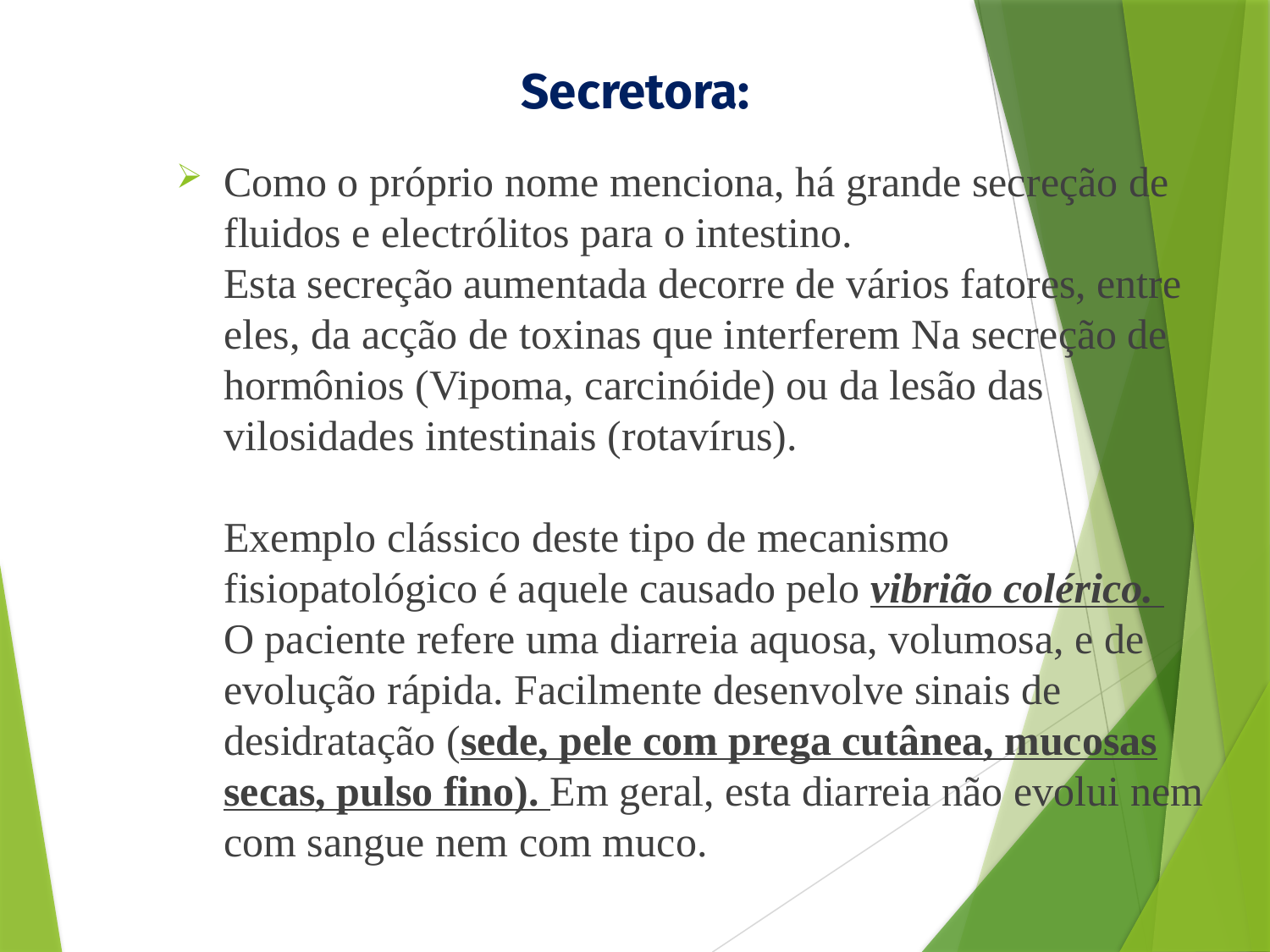

# Secretora:
Como o próprio nome menciona, há grande secreção de fluidos e electrólitos para o intestino.
Esta secreção aumentada decorre de vários fatores, entre eles, da acção de toxinas que interferem Na secreção de hormônios (Vipoma, carcinóide) ou da lesão das vilosidades intestinais (rotavírus).
Exemplo clássico deste tipo de mecanismo fisiopatológico é aquele causado pelo vibrião colérico.
O paciente refere uma diarreia aquosa, volumosa, e de evolução rápida. Facilmente desenvolve sinais de desidratação (sede, pele com prega cutânea, mucosas secas, pulso fino). Em geral, esta diarreia não evolui nem com sangue nem com muco.